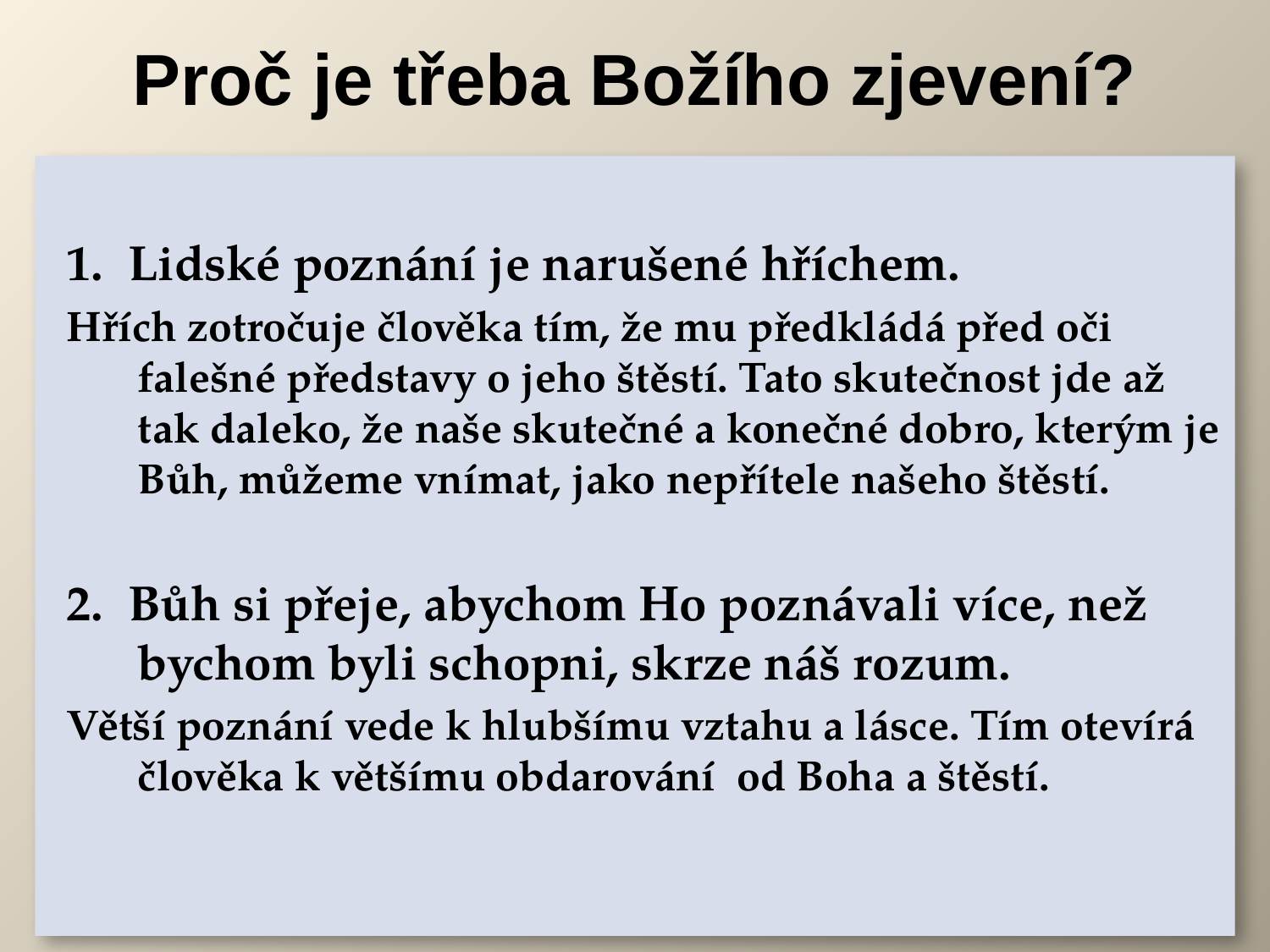

# Proč je třeba Božího zjevení?

1.  Lidské poznání je narušené hříchem.
Hřích zotročuje člověka tím, že mu předkládá před oči falešné představy o jeho štěstí. Tato skutečnost jde až tak daleko, že naše skutečné a konečné dobro, kterým je Bůh, můžeme vnímat, jako nepřítele našeho štěstí.

2.  Bůh si přeje, abychom Ho poznávali více, než bychom byli schopni, skrze náš rozum.
Větší poznání vede k hlubšímu vztahu a lásce. Tím otevírá člověka k většímu obdarování  od Boha a štěstí.